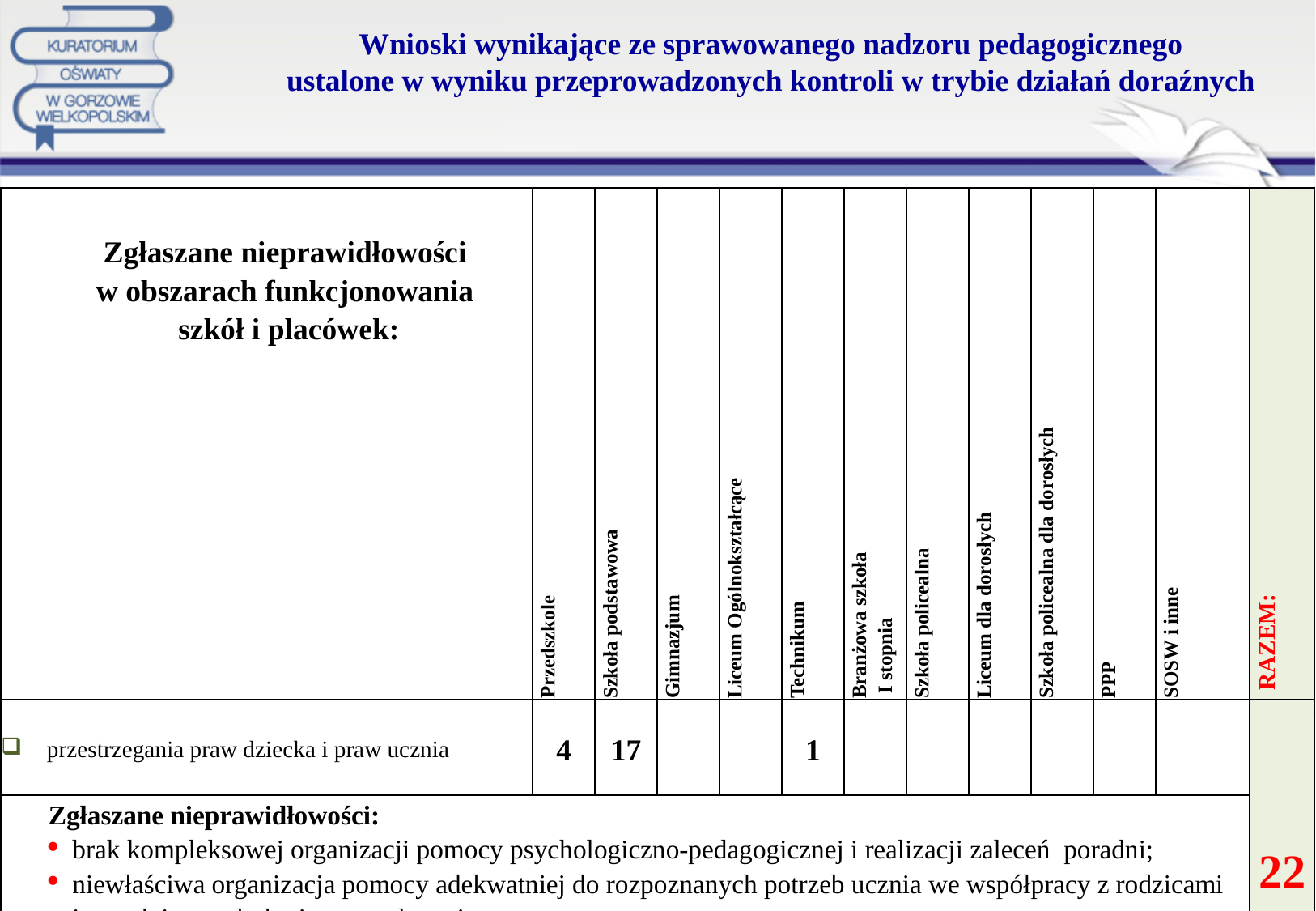

# Wnioski wynikające ze sprawowanego nadzoru pedagogicznego ustalone w wyniku przeprowadzonych kontroli w trybie działań doraźnych
| Zgłaszane nieprawidłowości w obszarach funkcjonowania szkół i placówek: | Przedszkole | Szkoła podstawowa | Gimnazjum | Liceum Ogólnokształcące | Technikum | Branżowa szkoła I stopnia | Szkoła policealna | Liceum dla dorosłych | Szkoła policealna dla dorosłych | PPP | SOSW i inne | RAZEM: |
| --- | --- | --- | --- | --- | --- | --- | --- | --- | --- | --- | --- | --- |
|  |  |  |  |  |  |  |  |  |  |  |  |  |
| przestrzegania praw dziecka i praw ucznia | 4 | 17 |  |  | 1 |  |  |  |  |  |  | 22 |
| Zgłaszane nieprawidłowości: brak kompleksowej organizacji pomocy psychologiczno-pedagogicznej i realizacji zaleceń poradni; niewłaściwa organizacja pomocy adekwatniej do rozpoznanych potrzeb ucznia we współpracy z rodzicami i poradnią psychologiczno-pedagogiczną; brak zajęć rewalidacyjnych i specjalistycznych, działań wspierających rodziców; nieposzanowanie przez nauczycieli godności ucznia; nierzetelne realizowanie zadań przez wychowawcę klasy. |  |  |  |  |  |  |  |  |  |  |  |  |

30